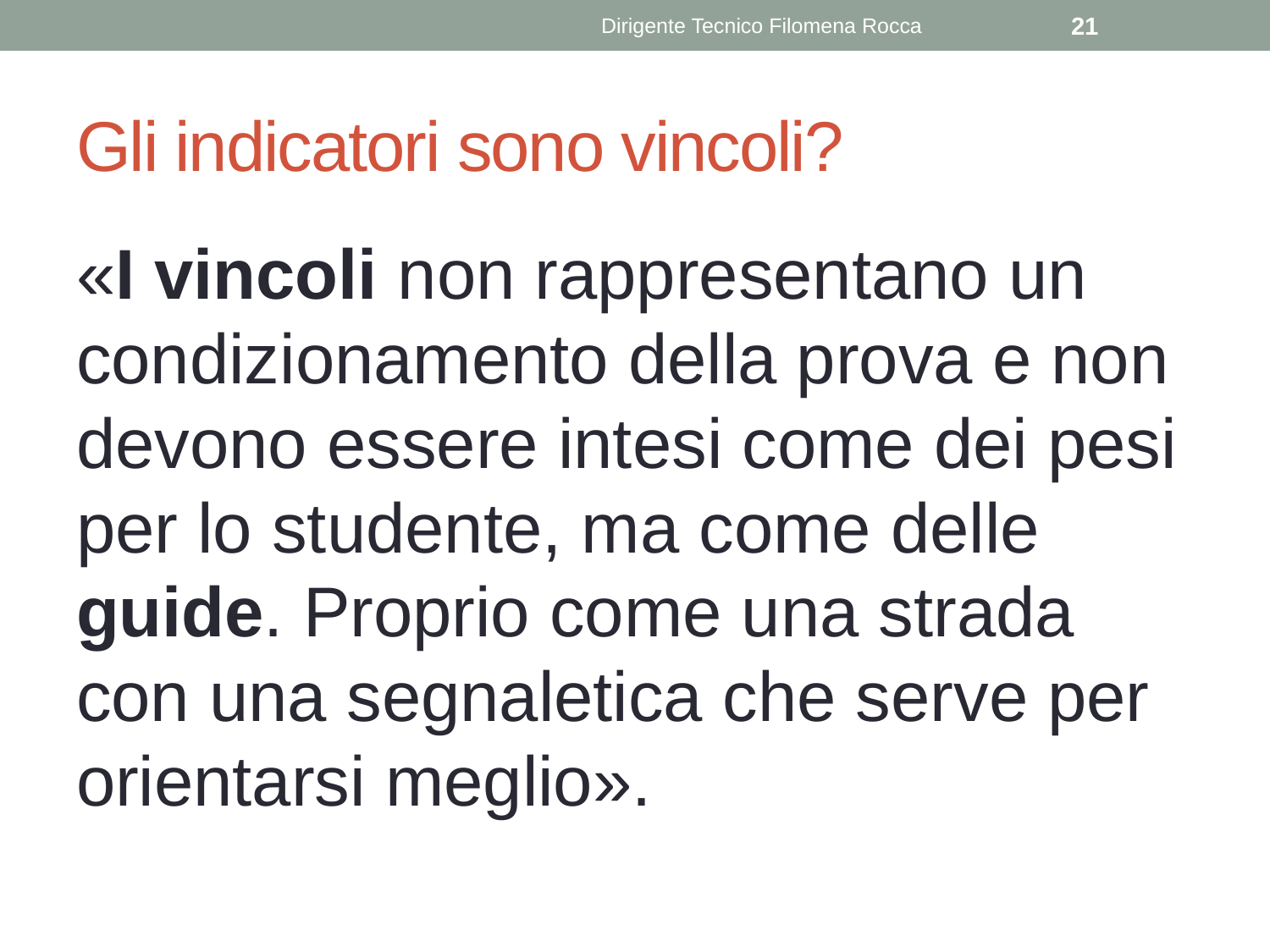

Dirigente Tecnico Filomena Rocca
21
# Gli indicatori sono vincoli?
«I vincoli non rappresentano un condizionamento della prova e non devono essere intesi come dei pesi per lo studente, ma come delle guide. Proprio come una strada con una segnaletica che serve per orientarsi meglio».